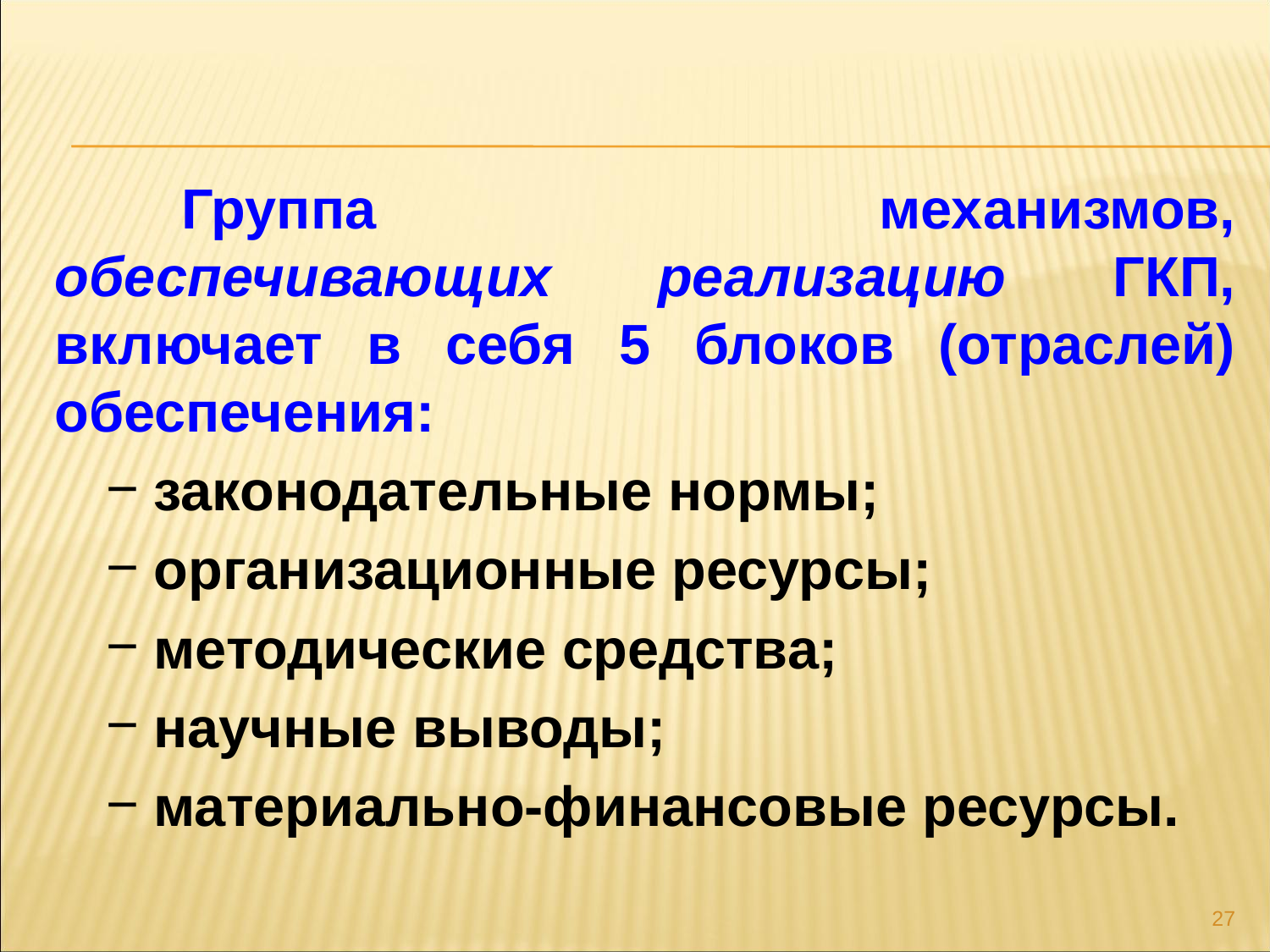

Группа механизмов, обеспечивающих реализацию ГКП, включает в себя 5 блоков (отраслей) обеспечения:
законодательные нормы;
организационные ресурсы;
методические средства;
научные выводы;
материально-финансовые ресурсы.
27